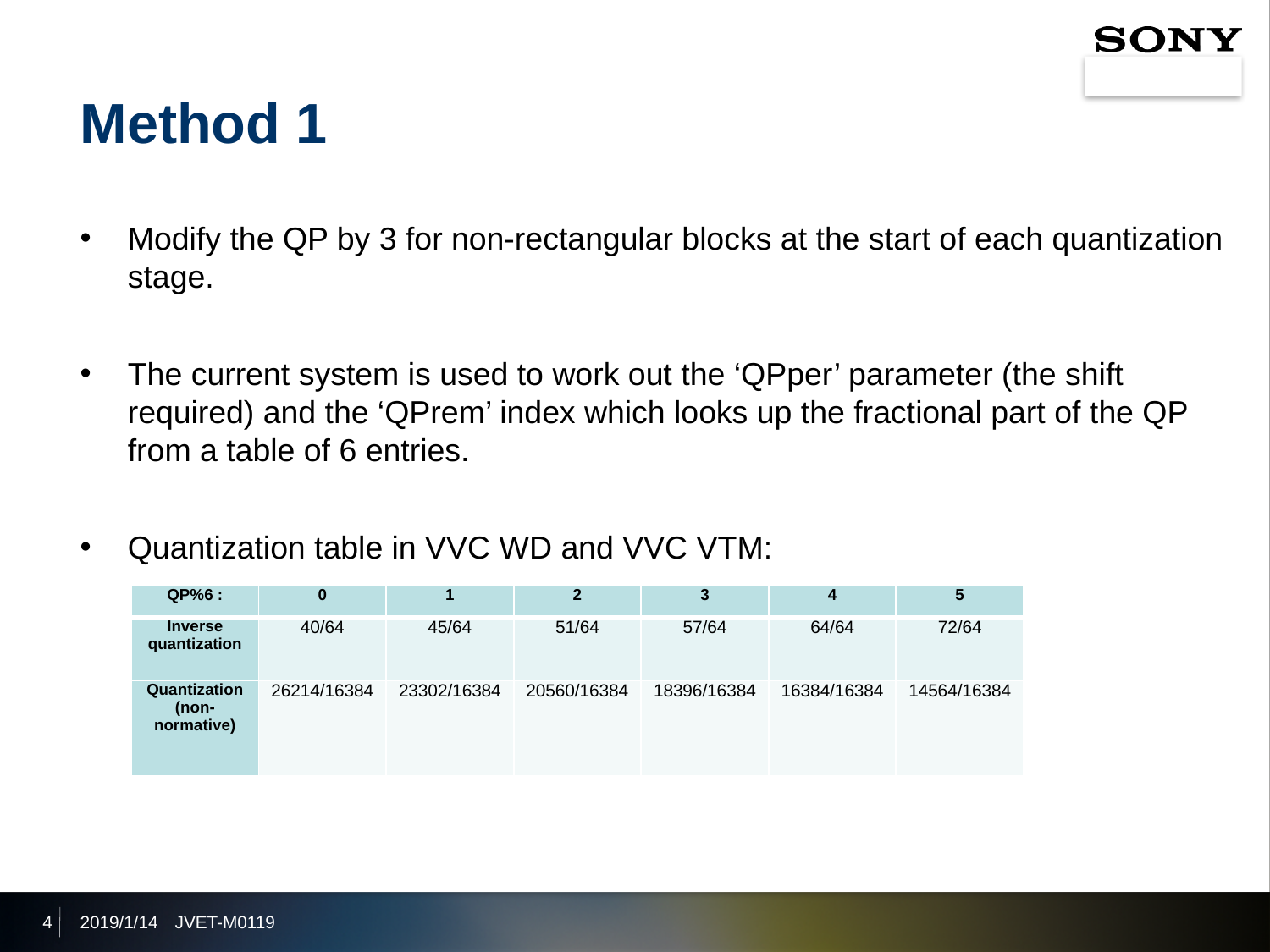

# Method 1

Modify the QP by 3 for non-rectangular blocks at the start of each quantization stage.

The current system is used to work out the ‘QPper’ parameter (the shift required) and the ‘QPrem’ index which looks up the fractional part of the QP from a table of 6 entries.

Quantization table in VVC WD and VVC VTM:

| QP%6 : | 0 | 1 | 2 | 3 | 4 | 5 |
| --- | --- | --- | --- | --- | --- | --- |
| Inverse quantization | 40/64 | 45/64 | 51/64 | 57/64 | 64/64 | 72/64 |
| Quantization (non-normative) | 26214/16384 | 23302/16384 | 20560/16384 | 18396/16384 | 16384/16384 | 14564/16384 |
4
2019/1/14
JVET-M0119